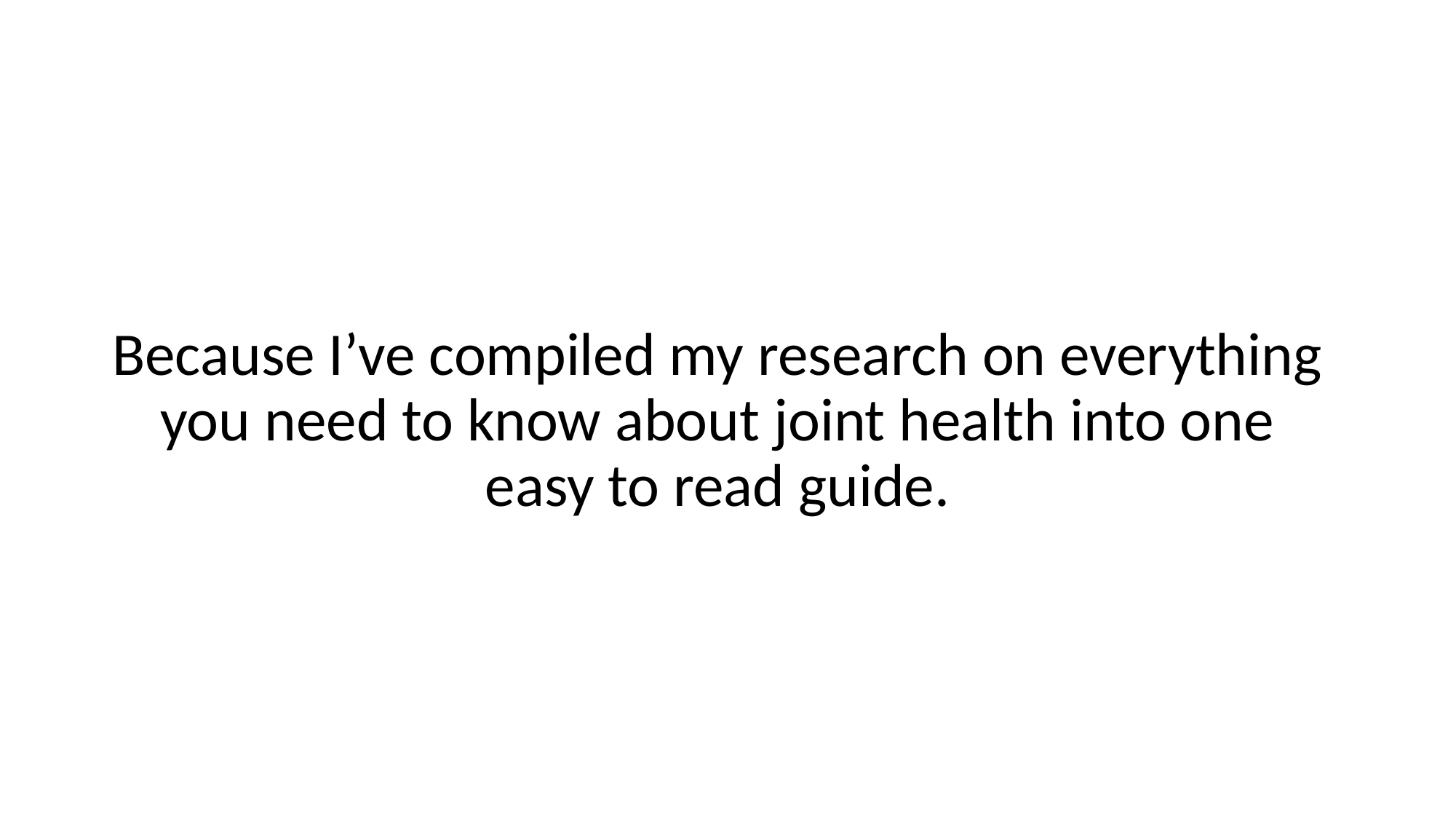

Because I’ve compiled my research on everything you need to know about joint health into one easy to read guide.